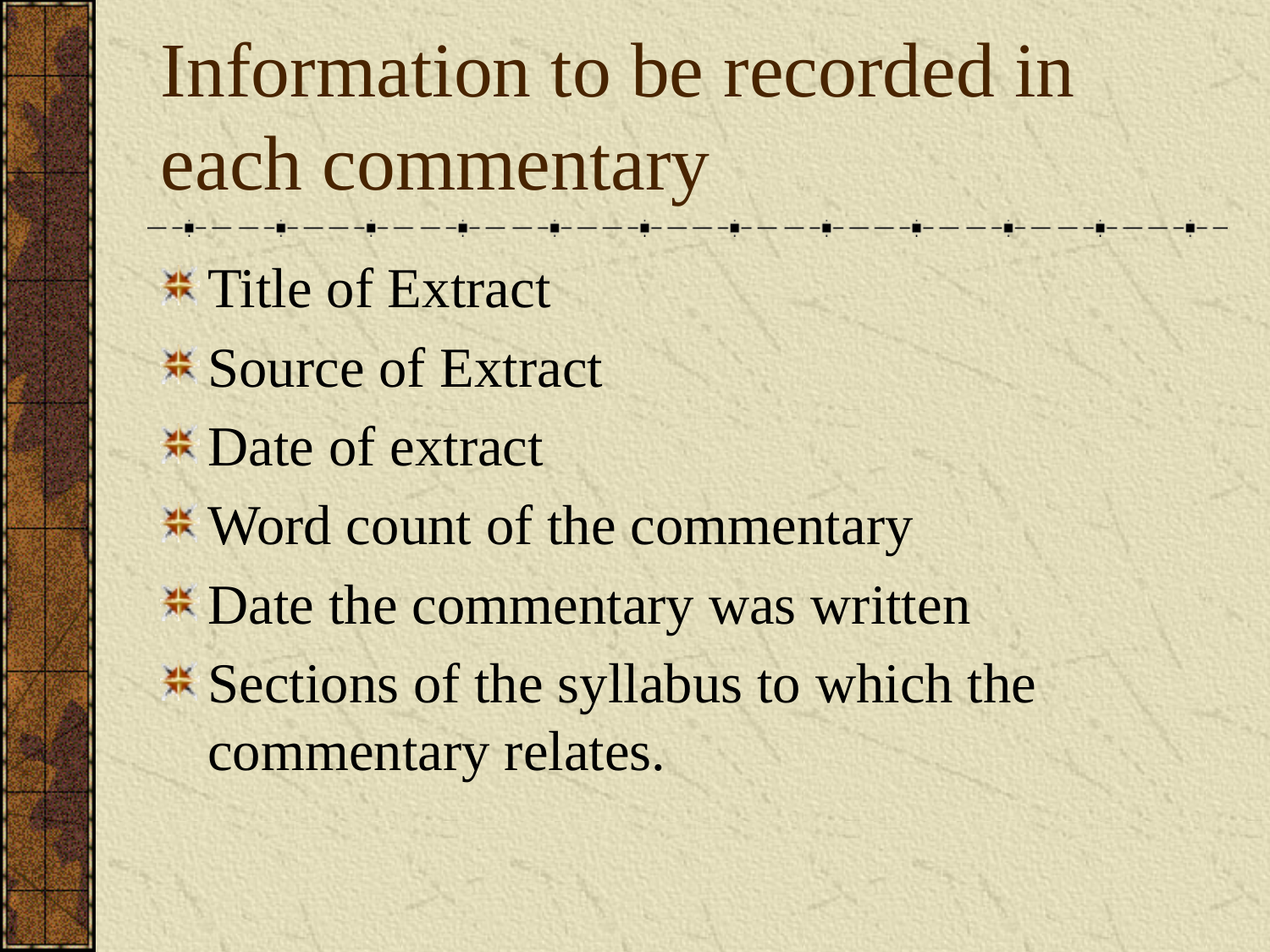

# Information to be recorded in each commentary
Title of Extract
Source of Extract
Date of extract
Word count of the commentary
Date the commentary was written
Sections of the syllabus to which the commentary relates.